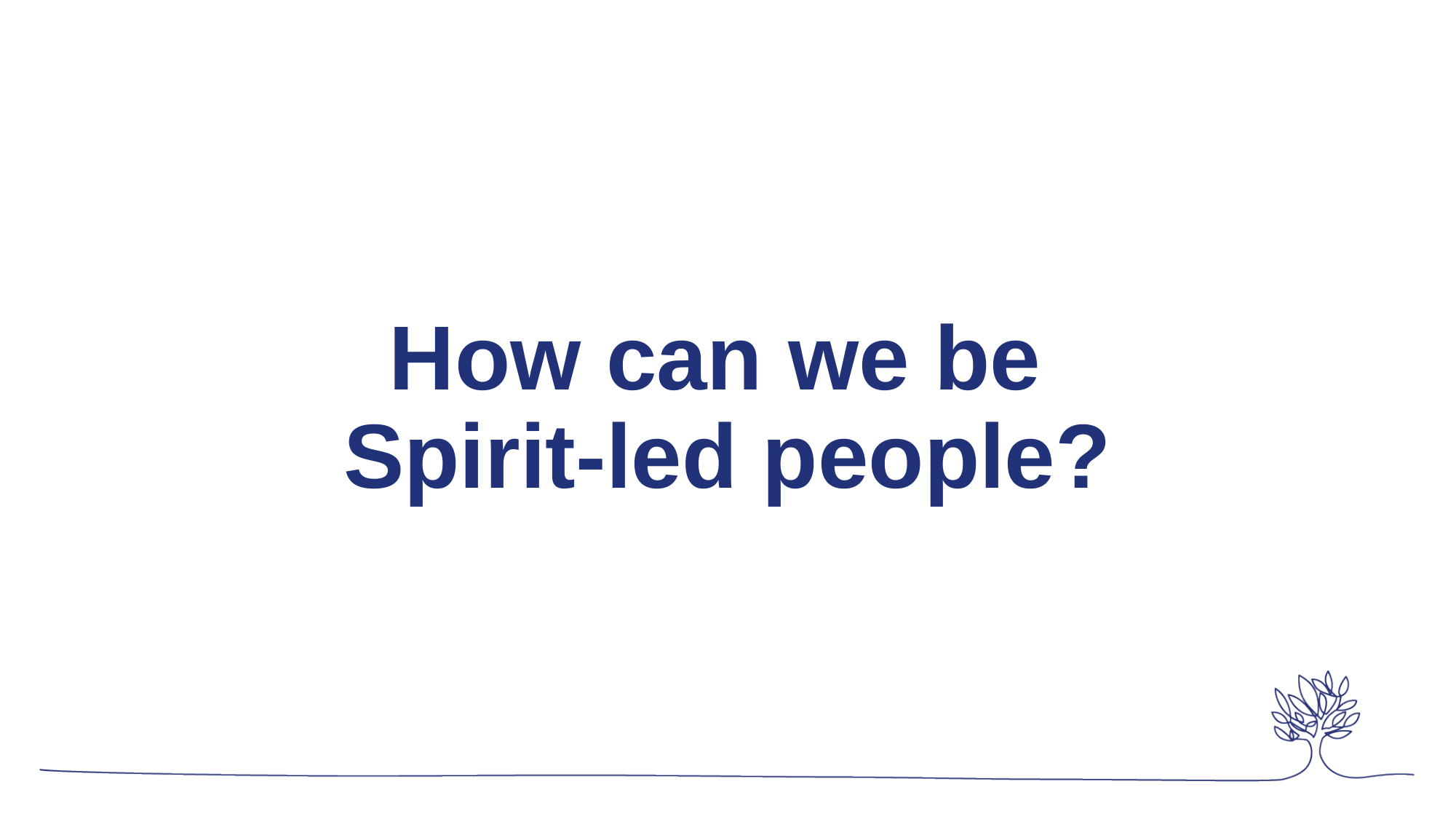

# How can we be Spirit-led people?